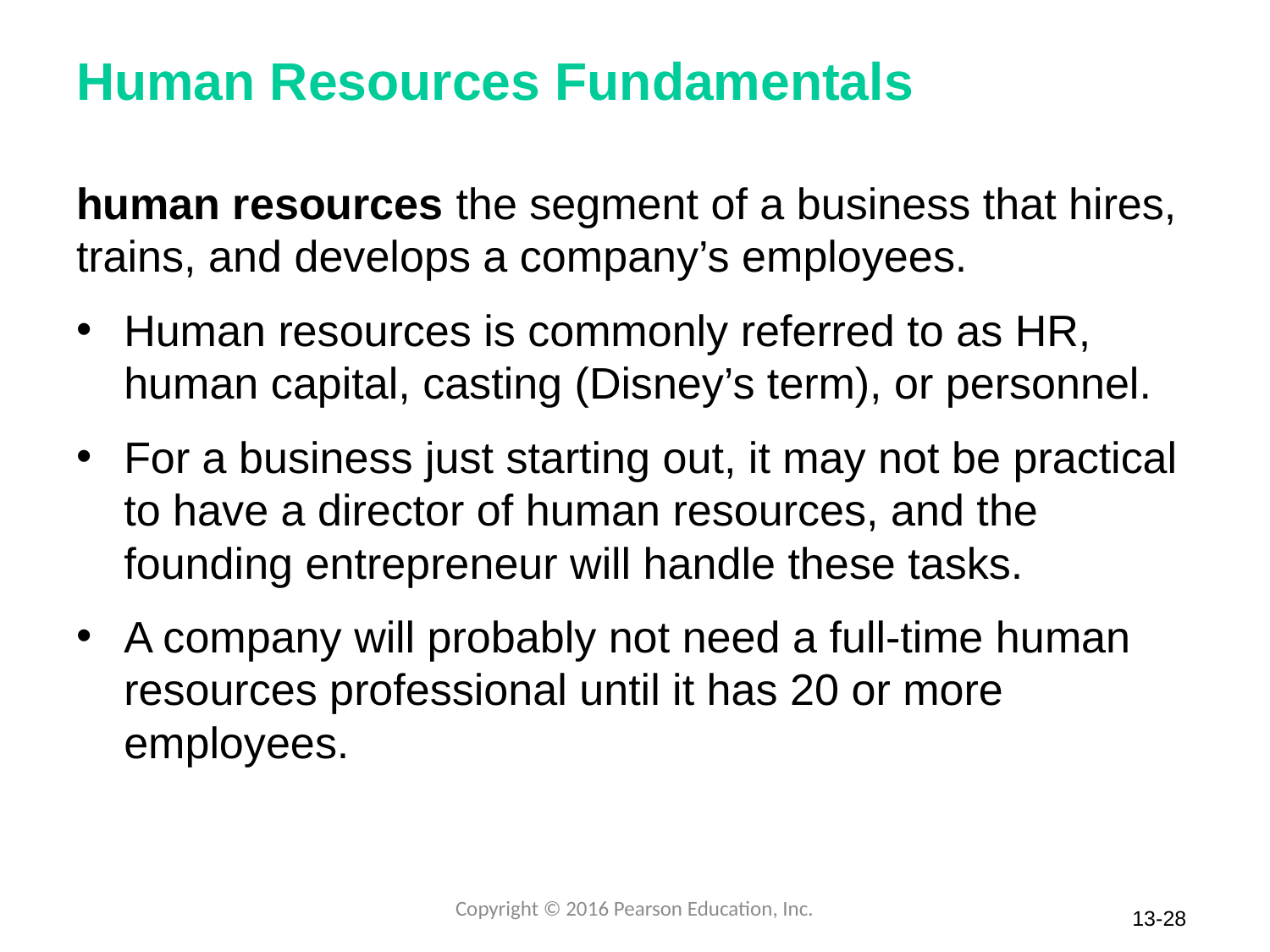

# Human Resources Fundamentals
human resources the segment of a business that hires, trains, and develops a company’s employees.

Human resources is commonly referred to as HR, human capital, casting (Disney’s term), or personnel.

For a business just starting out, it may not be practical to have a director of human resources, and the founding entrepreneur will handle these tasks.

A company will probably not need a full-time human resources professional until it has 20 or more employees.
Copyright © 2016 Pearson Education, Inc.